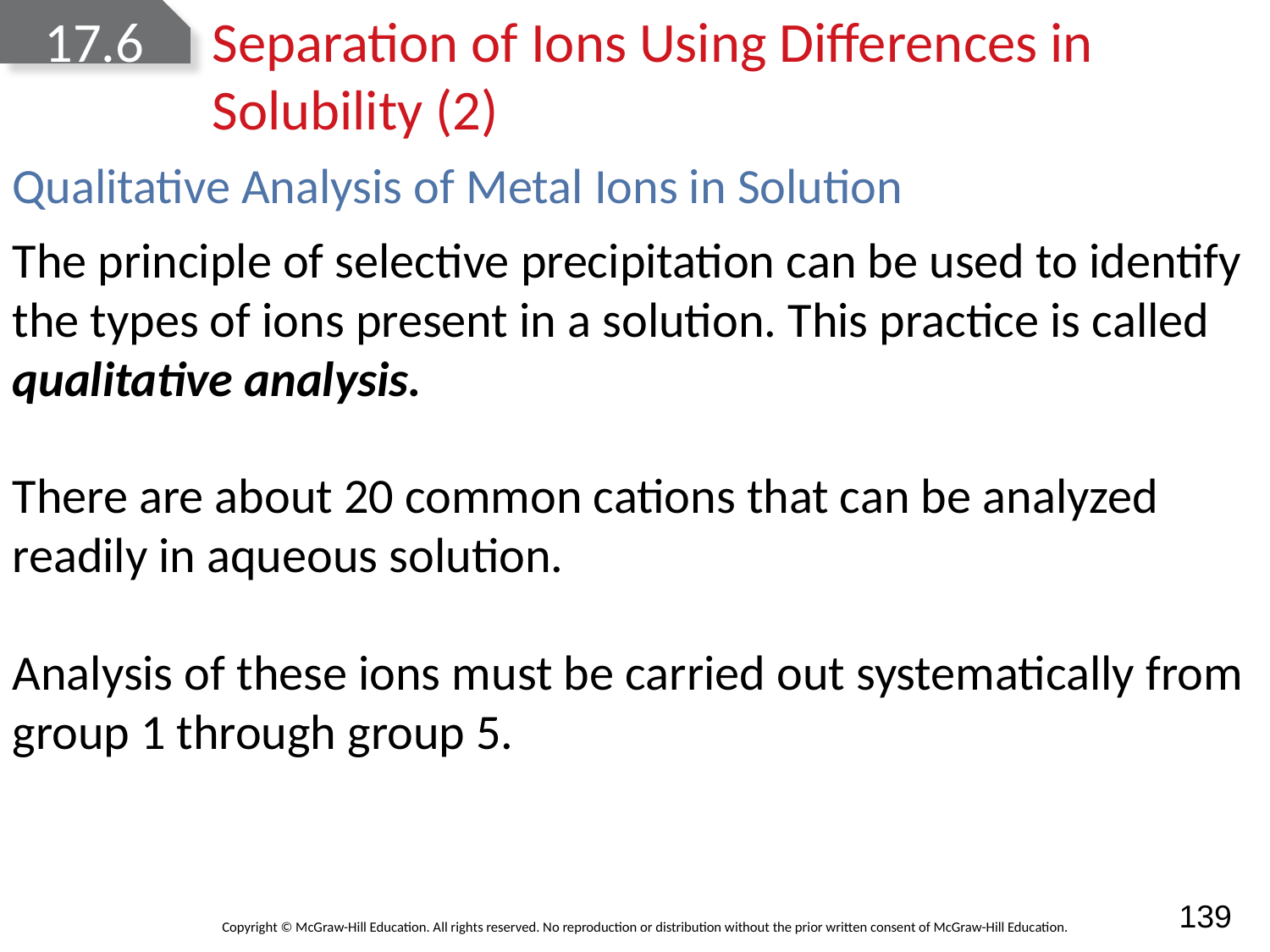

# 17.6	Separation of Ions Using Differences in Solubility (2)
Qualitative Analysis of Metal Ions in Solution
The principle of selective precipitation can be used to identify the types of ions present in a solution. This practice is called qualitative analysis.
There are about 20 common cations that can be analyzed readily in aqueous solution.
Analysis of these ions must be carried out systematically from group 1 through group 5.